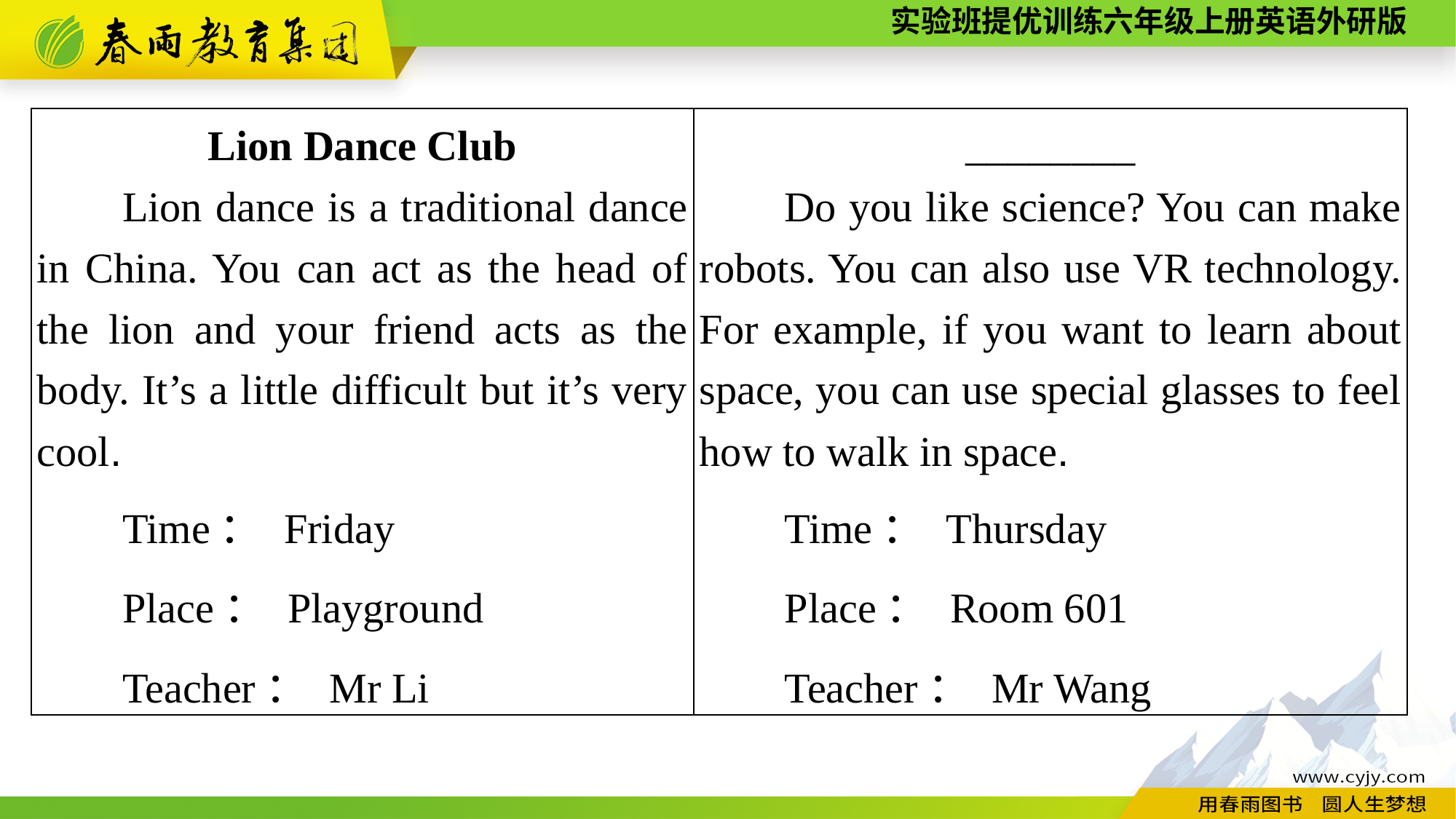

| Lion Dance Club Lion dance is a traditional dance in China. You can act as the head of the lion and your friend acts as the body. It’s a little difficult but it’s very cool. Time： Friday Place： Playground Teacher： Mr Li | \_\_\_\_\_\_\_\_ Do you like science? You can make robots. You can also use VR technology. For example, if you want to learn about space, you can use special glasses to feel how to walk in space. Time： Thursday Place： Room 601 Teacher： Mr Wang |
| --- | --- |